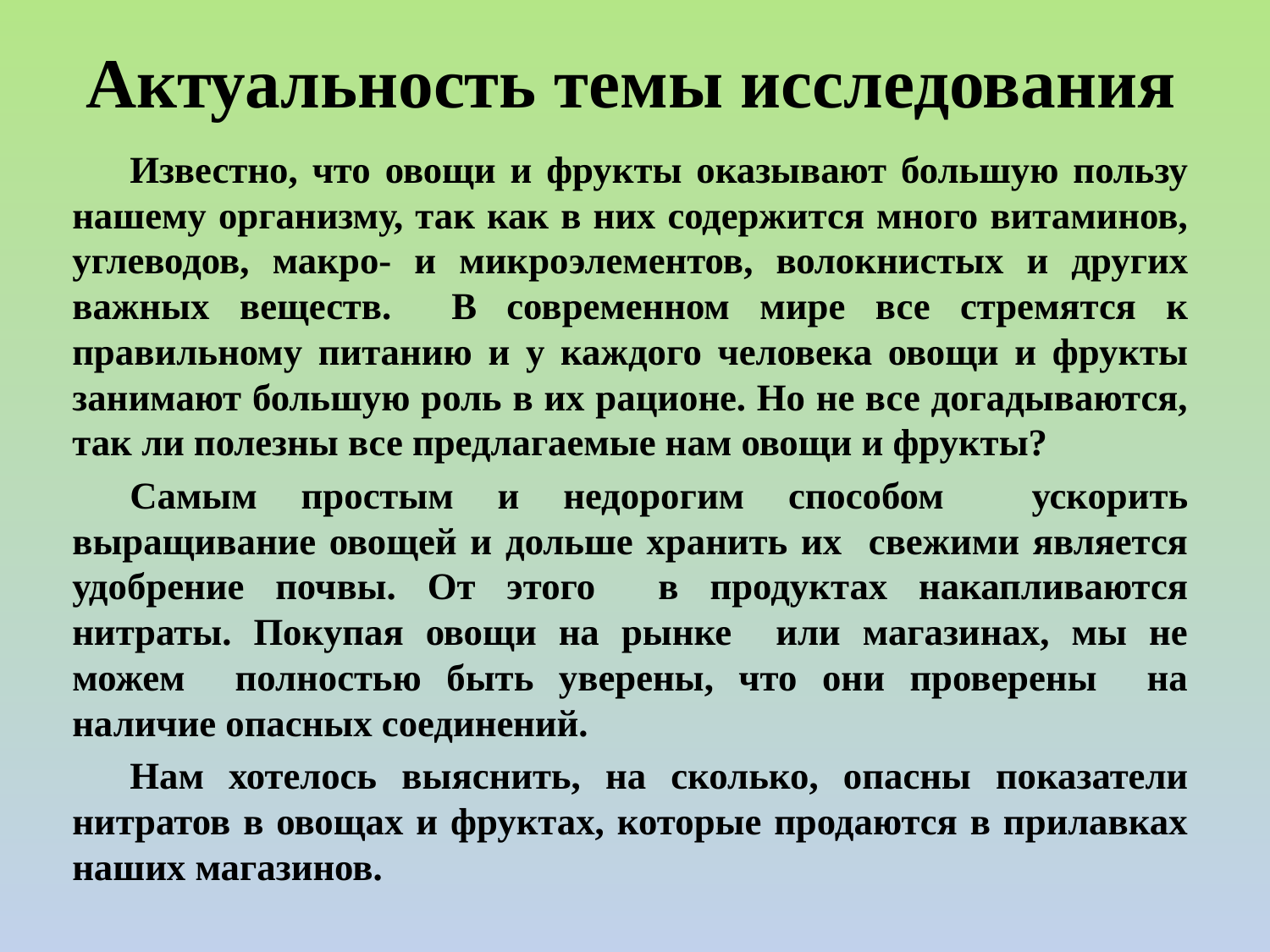

# Актуальность темы исследования
Известно, что овощи и фрукты оказывают большую пользу нашему организму, так как в них содержится много витаминов, углеводов, макро- и микроэлементов, волокнистых и других важных веществ.  В современном мире все стремятся к правильному питанию и у каждого человека овощи и фрукты занимают большую роль в их рационе. Но не все догадываются, так ли полезны все предлагаемые нам овощи и фрукты?
Самым простым и недорогим способом  ускорить выращивание овощей и дольше хранить их  свежими является удобрение почвы. От этого  в продуктах накапливаются нитраты. Покупая овощи на рынке  или магазинах, мы не можем  полностью быть уверены, что они проверены  на наличие опасных соединений.
Нам хотелось выяснить, на сколько, опасны показатели нитратов в овощах и фруктах, которые продаются в прилавках наших магазинов.